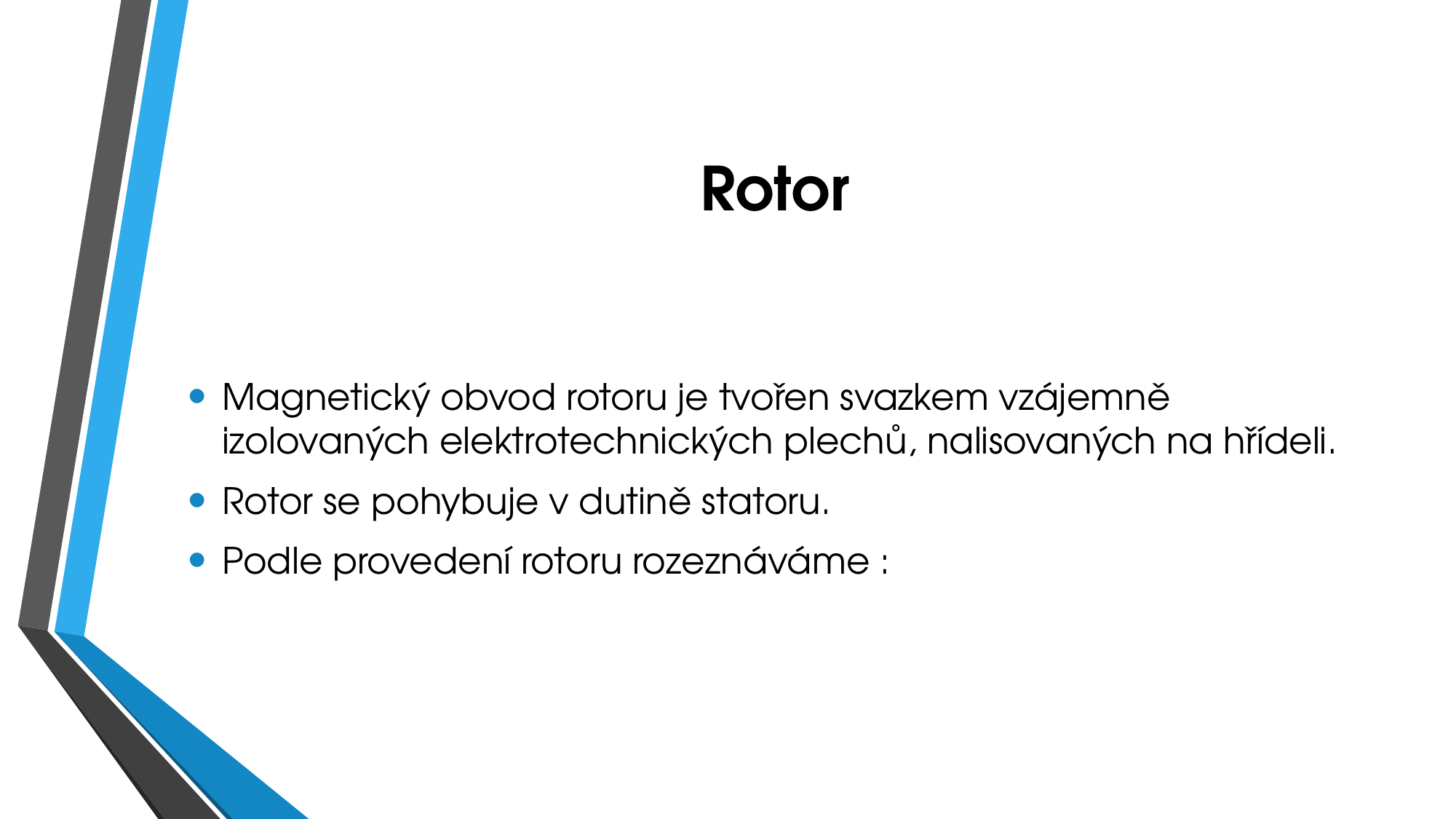

# Rotor
Magnetický obvod rotoru je tvořen svazkem vzájemně izolovaných elektrotechnických plechů, nalisovaných na hřídeli.
Rotor se pohybuje v dutině statoru.
Podle provedení rotoru rozeznáváme :